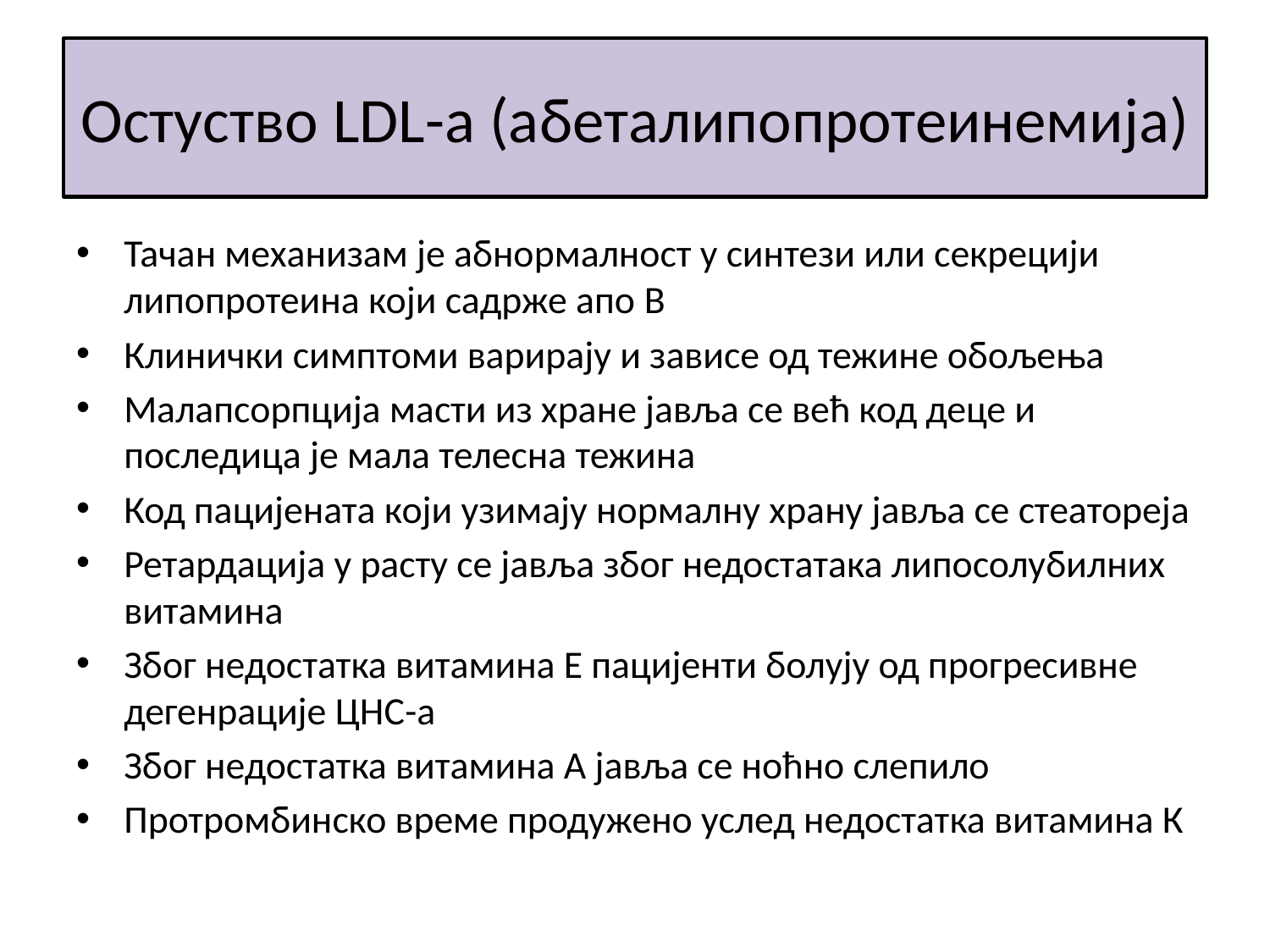

# Остуство LDL-a (aбеталипопротеинемија)
Тачан механизам је абнормалност у синтези или секрецији липопротеина који садрже апо B
Клинички симптоми варирају и зависе од тежине обољења
Малапсорпција масти из хране јавља се већ код деце и последица је мала телесна тежина
Код пацијената који узимају нормалну храну јавља се стеатореја
Ретардација у расту се јавља због недостатака липосолубилних витамина
Због недостатка витамина Е пацијенти болују од прогресивне дегенрације ЦНС-a
Због недостатка витамина А јавља се ноћно слепило
Протромбинско време продужено услед недостатка витамина К